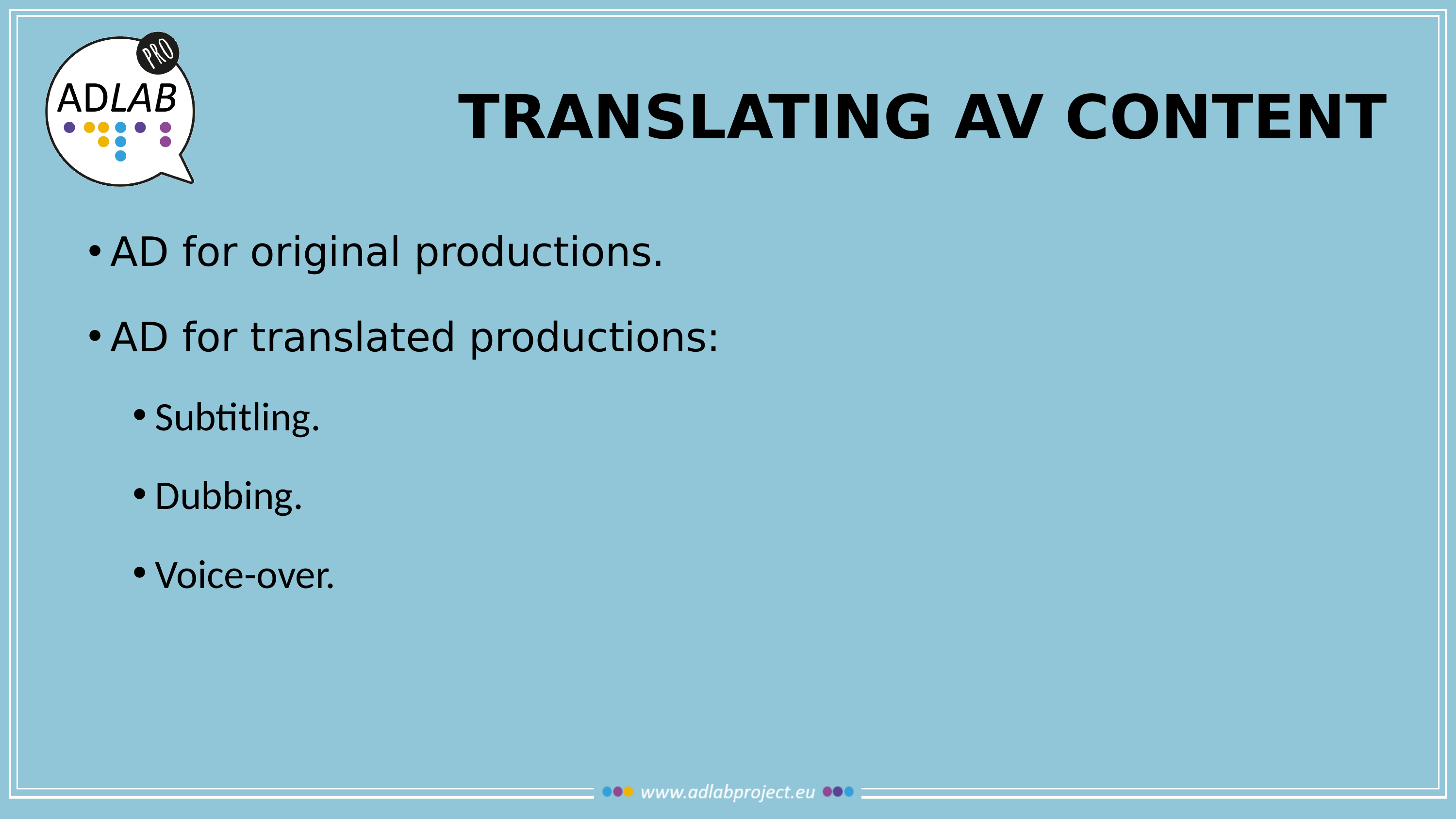

# Translating av content
AD for original productions.
AD for translated productions:
Subtitling.
Dubbing.
Voice-over.